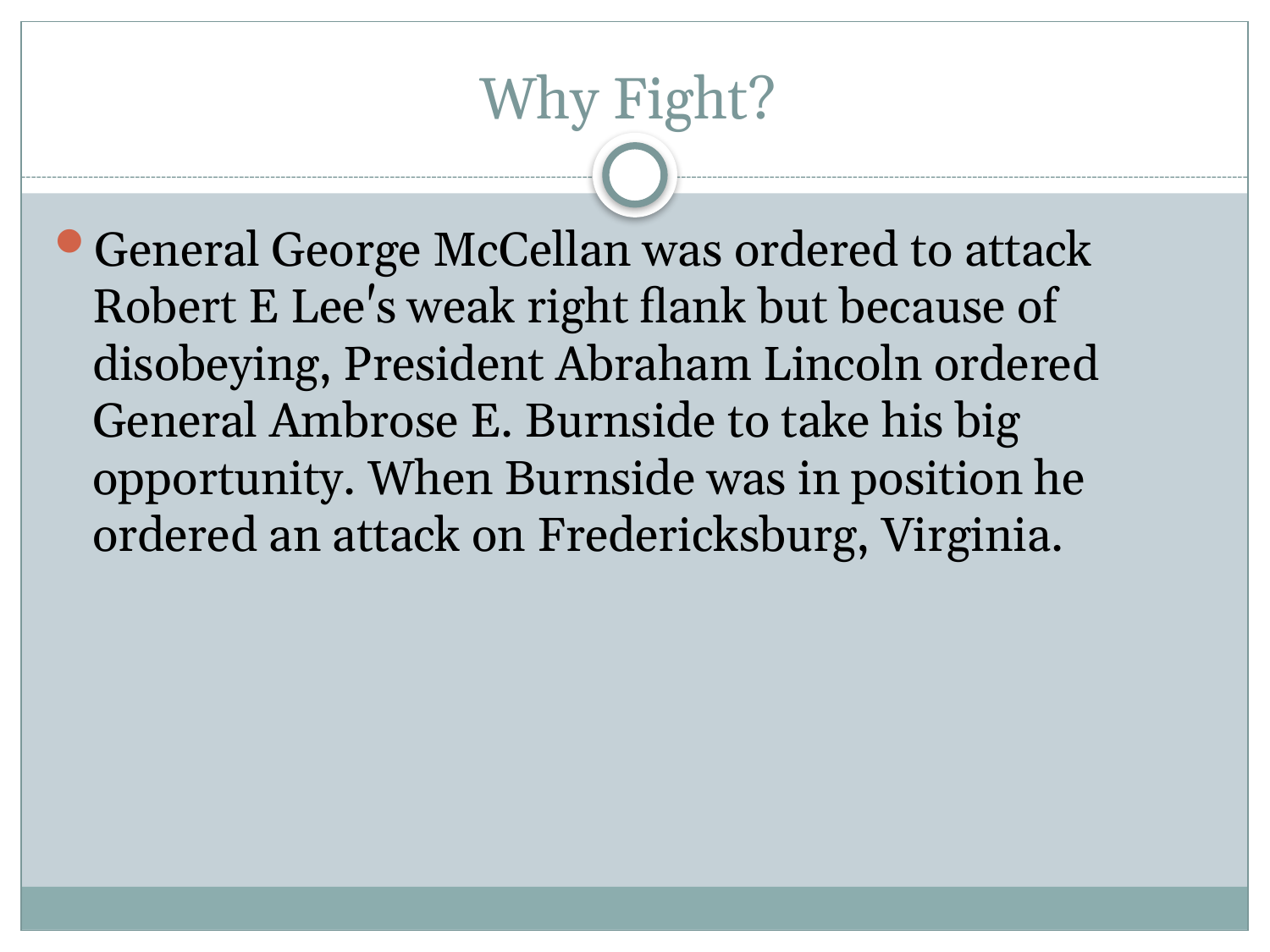

# Why Fight?
General George McCellan was ordered to attack Robert E Lee's weak right flank but because of disobeying, President Abraham Lincoln ordered General Ambrose E. Burnside to take his big opportunity. When Burnside was in position he ordered an attack on Fredericksburg, Virginia.